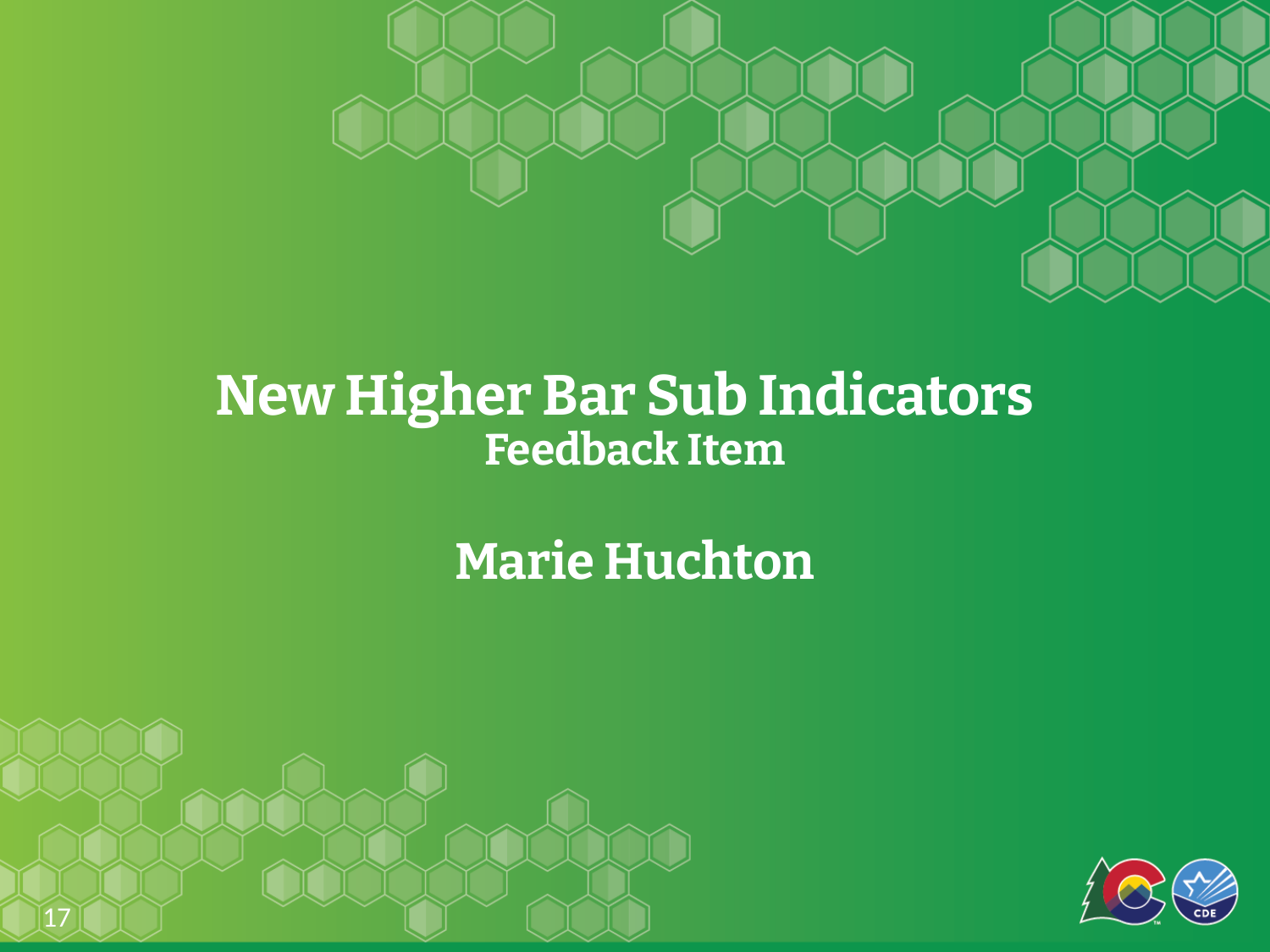

# New Higher Bar Sub Indicators Feedback Item Marie Huchton
17